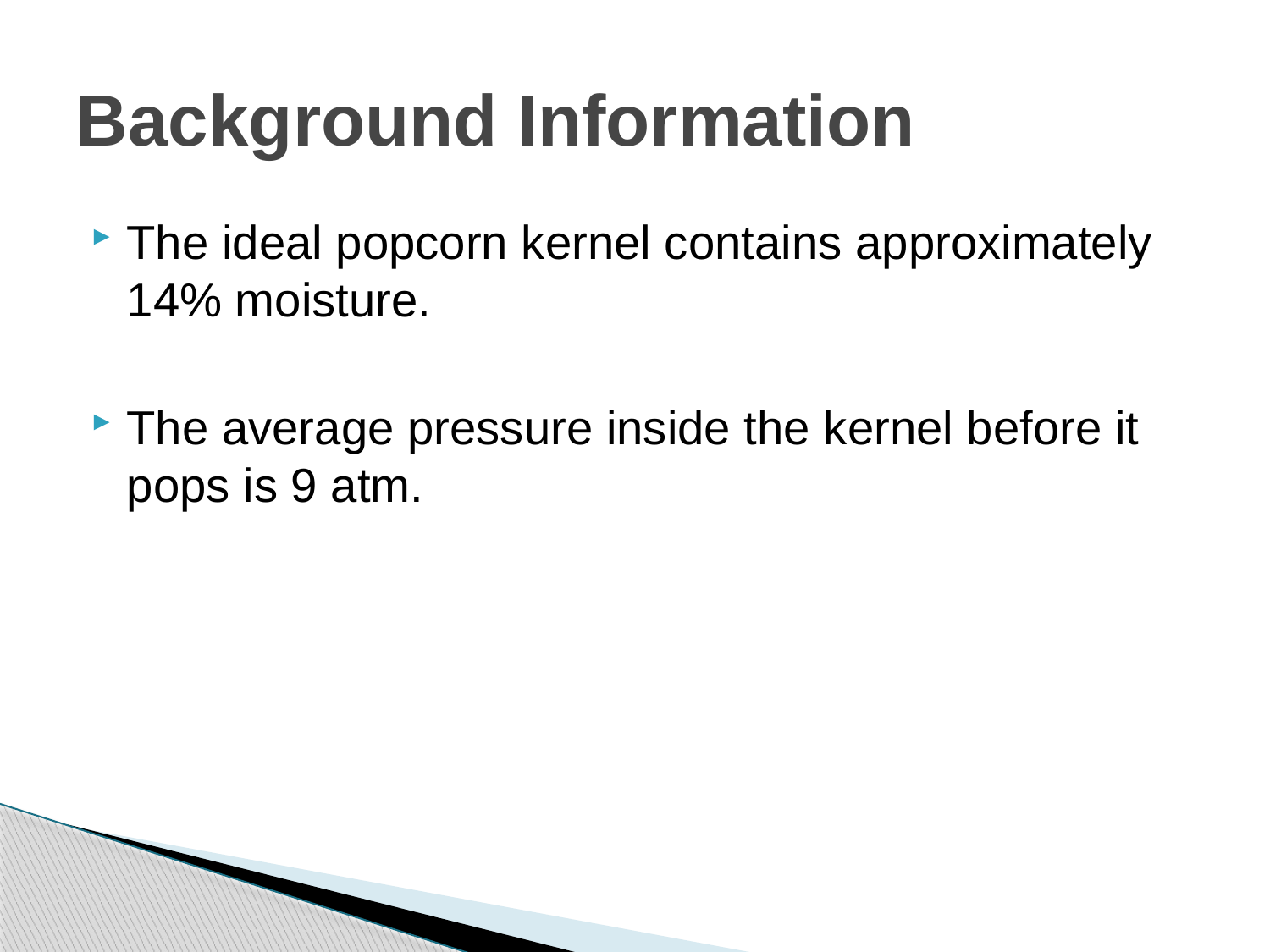

# Background Information
The ideal popcorn kernel contains approximately 14% moisture.

The average pressure inside the kernel before it pops is 9 atm.